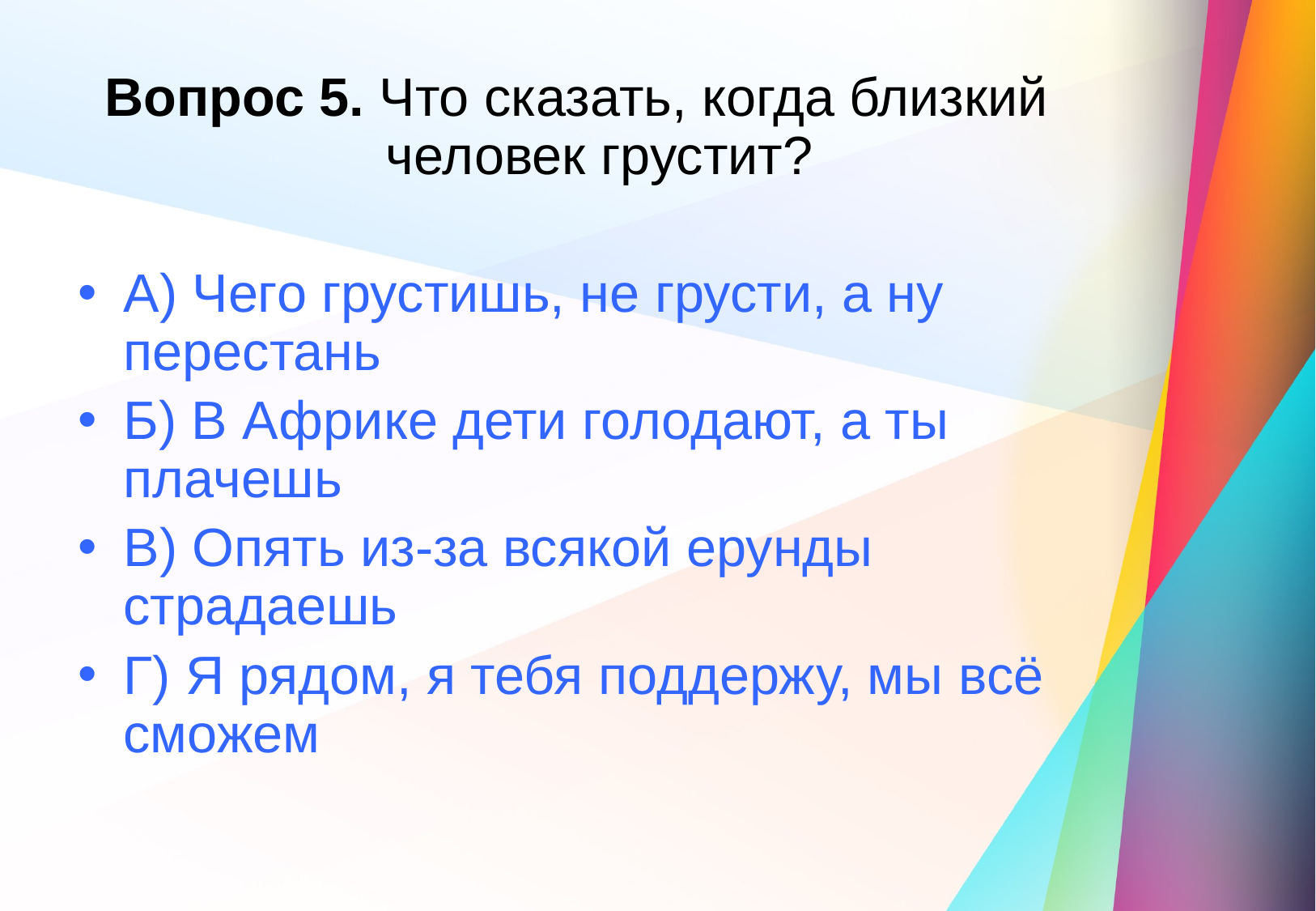

Вопрос 5. Что сказать, когда близкий человек грустит?

А) Чего грустишь, не грусти, а ну перестань
Б) В Африке дети голодают, а ты плачешь
В) Опять из-за всякой ерунды страдаешь
Г) Я рядом, я тебя поддержу, мы всё сможем